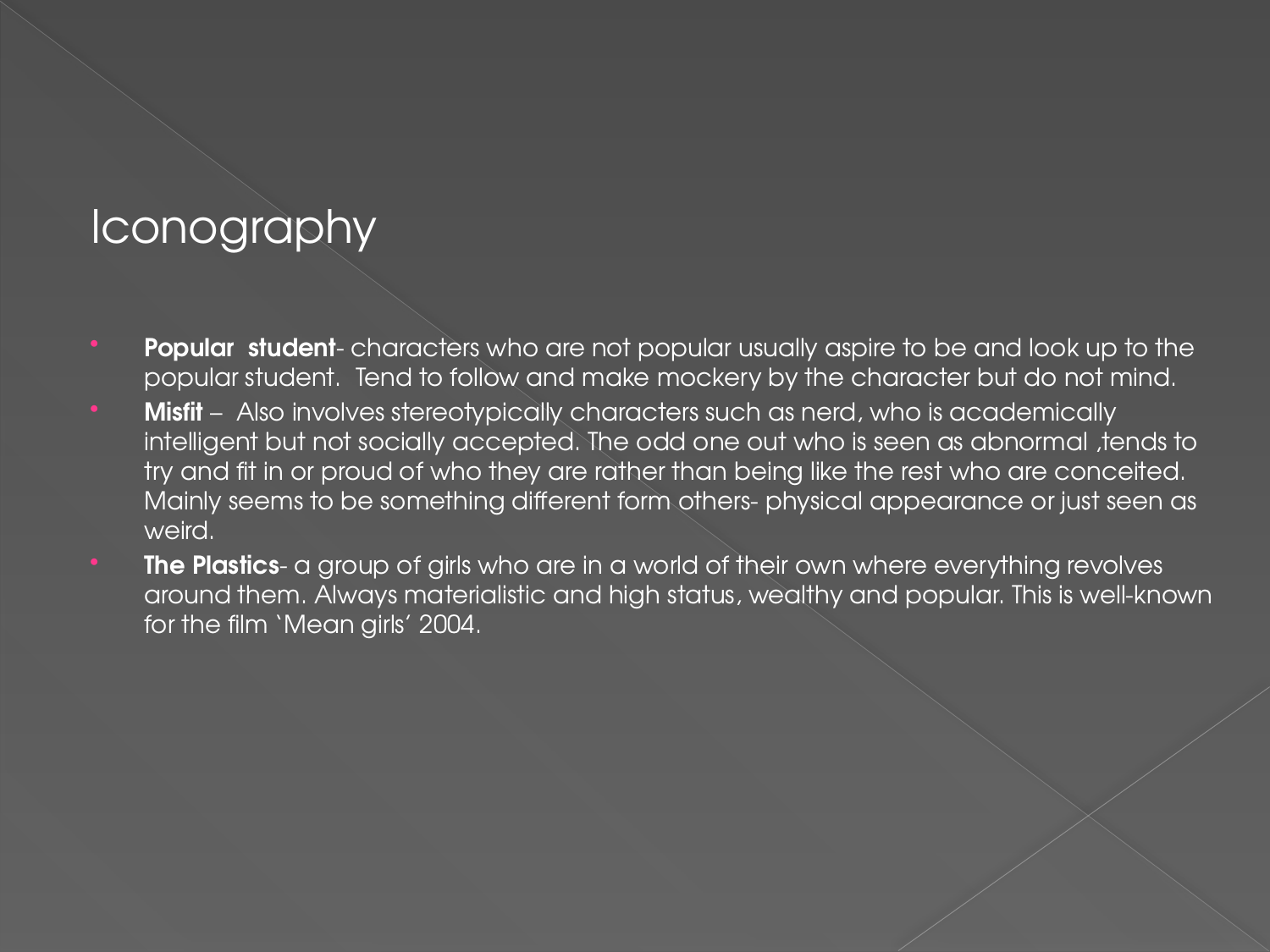

Iconography

Popular  student- characters who are not popular usually aspire to be and look up to the popular student.  Tend to follow and make mockery by the character but do not mind.
Misfit –  Also involves stereotypically characters such as nerd, who is academically intelligent but not socially accepted. The odd one out who is seen as abnormal ,tends to try and fit in or proud of who they are rather than being like the rest who are conceited. Mainly seems to be something different form others- physical appearance or just seen as weird.
The Plastics- a group of girls who are in a world of their own where everything revolves around them. Always materialistic and high status, wealthy and popular. This is well-known for the film ‘Mean girls’ 2004.